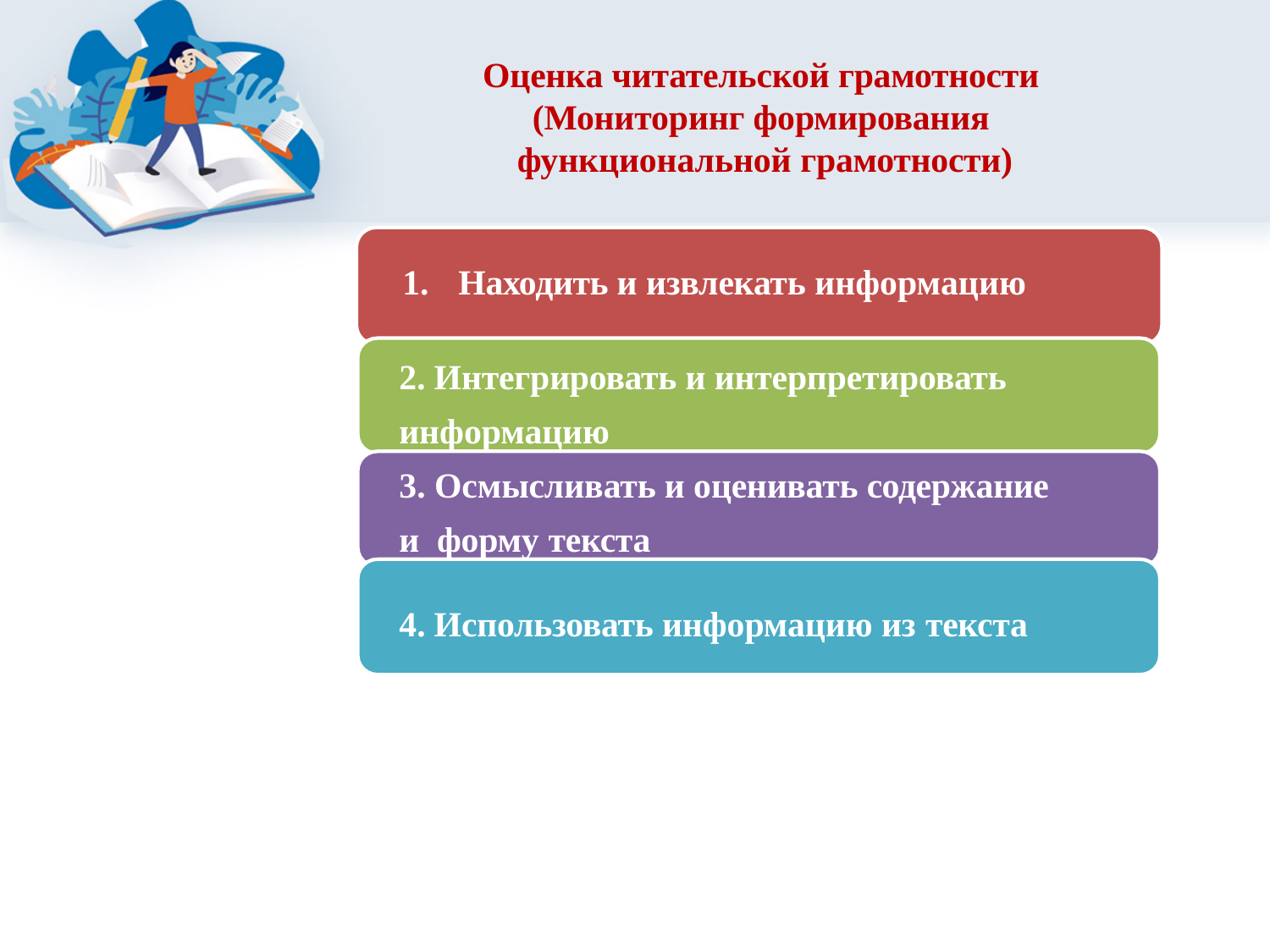

Оценка читательской грамотности  (Мониторинг формирования  функциональной грамотности)

Находить и извлекать информацию
2. Интегрировать и интерпретировать  информацию
3. Осмысливать и оценивать содержание и  форму текста

4. Использовать информацию из текста